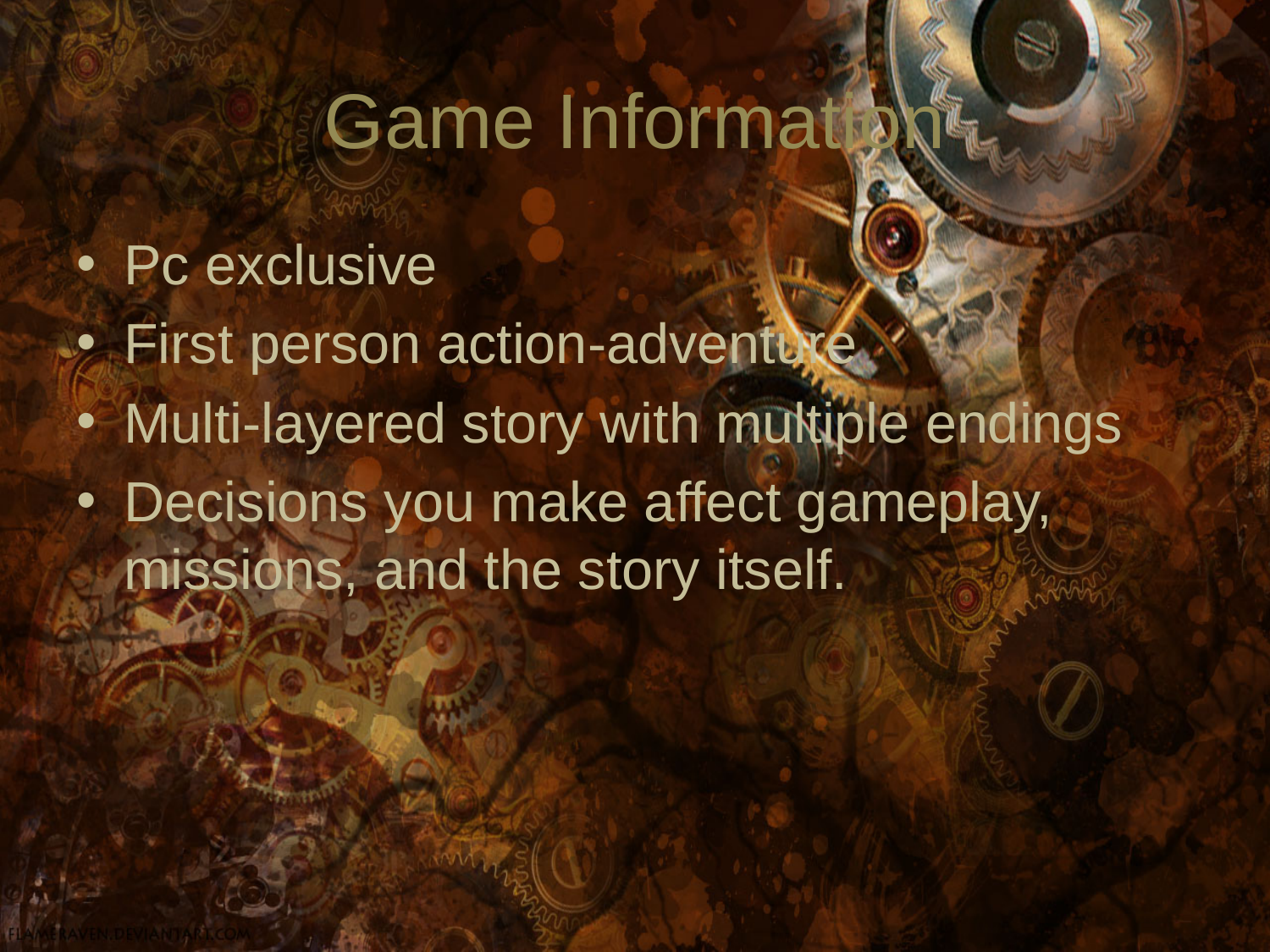

# Game Information
Pc exclusive
First person action-adventure
Multi-layered story with multiple endings
Decisions you make affect gameplay, missions, and the story itself.